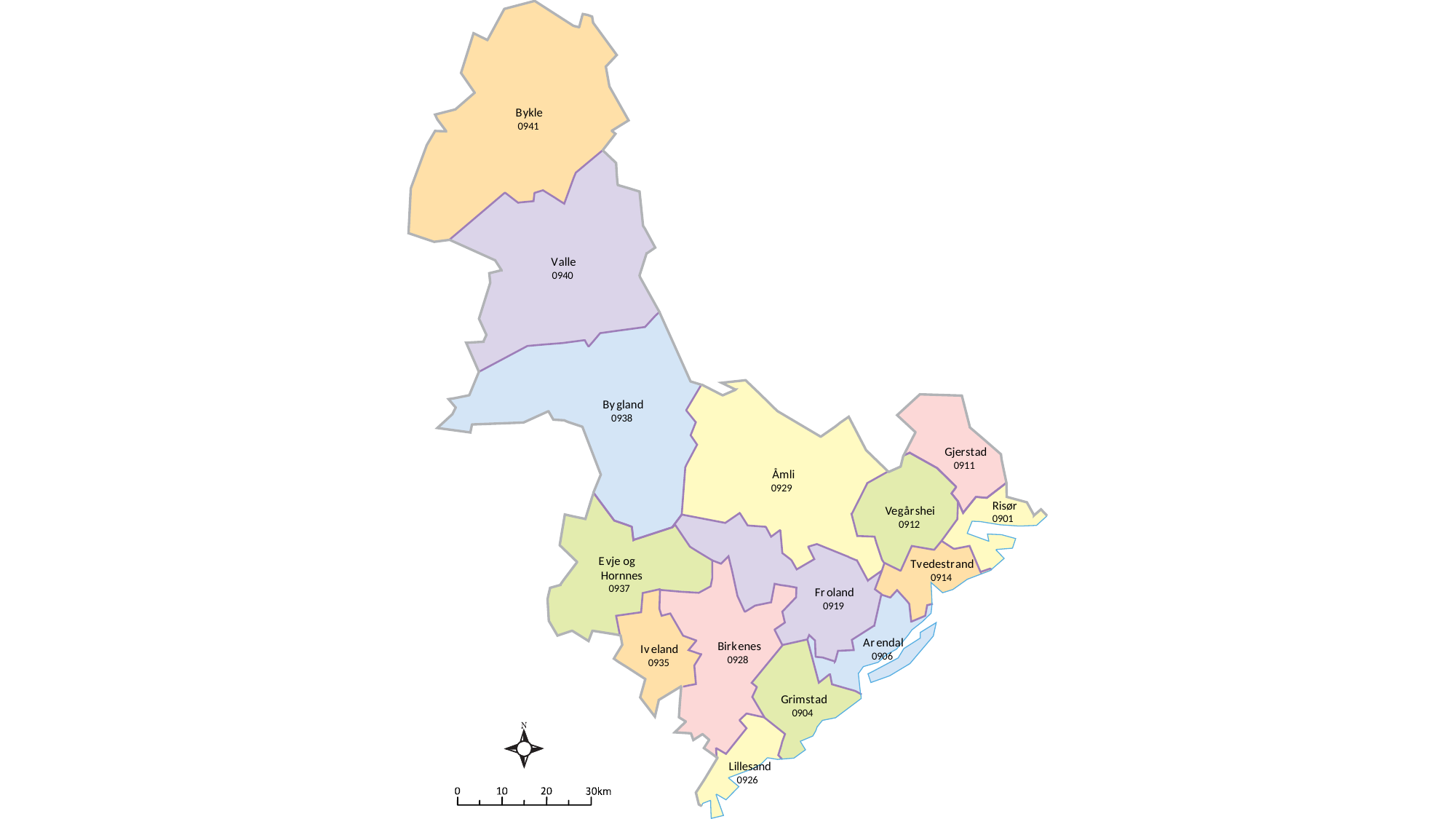

B
ykle
0941

V
alle
0940

B
y
gland
0938
Gje
r
s
t
ad

0911
Åmli

0929

Risør
V
e
g
å
r
shei
0901

0912

E
vje og

T
v
ede
s
t
r
and
Hornnes
0914
0937
F
r
oland

0919

A
r
endal
Bir
k
enes

I
v
eland

0906
0928
0935
Grim
s
t
ad
0904

Lillesand
0926